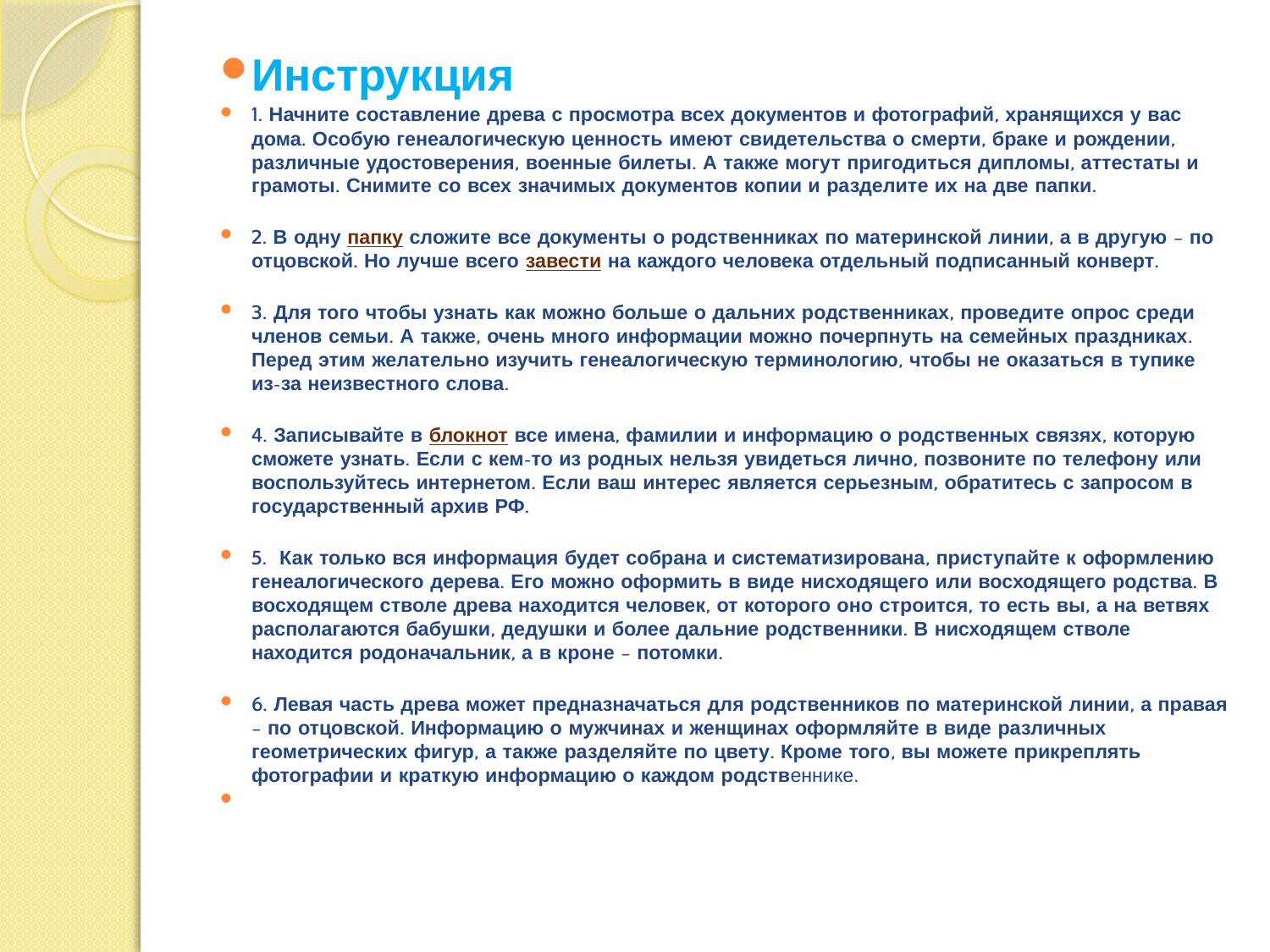

#
Инструкция
1. Начните составление древа с просмотра всех документов и фотографий, хранящихся у вас дома. Особую генеалогическую ценность имеют свидетельства о смерти, браке и рождении, различные удостоверения, военные билеты. А также могут пригодиться дипломы, аттестаты и грамоты. Снимите со всех значимых документов копии и разделите их на две папки.

2. В одну папку сложите все документы о родственниках по материнской линии, а в другую – по отцовской. Но лучше всего завести на каждого человека отдельный подписанный конверт.

3. Для того чтобы узнать как можно больше о дальних родственниках, проведите опрос среди членов семьи. А также, очень много информации можно почерпнуть на семейных праздниках. Перед этим желательно изучить генеалогическую терминологию, чтобы не оказаться в тупике из-за неизвестного слова.

4. Записывайте в блокнот все имена, фамилии и информацию о родственных связях, которую сможете узнать. Если с кем-то из родных нельзя увидеться лично, позвоните по телефону или воспользуйтесь интернетом. Если ваш интерес является серьезным, обратитесь с запросом в государственный архив РФ.

5.  Как только вся информация будет собрана и систематизирована, приступайте к оформлению генеалогического дерева. Его можно оформить в виде нисходящего или восходящего родства. В восходящем стволе древа находится человек, от которого оно строится, то есть вы, а на ветвях располагаются бабушки, дедушки и более дальние родственники. В нисходящем стволе находится родоначальник, а в кроне – потомки.

6. Левая часть древа может предназначаться для родственников по материнской линии, а правая – по отцовской. Информацию о мужчинах и женщинах оформляйте в виде различных геометрических фигур, а также разделяйте по цвету. Кроме того, вы можете прикреплять фотографии и краткую информацию о каждом родственнике.